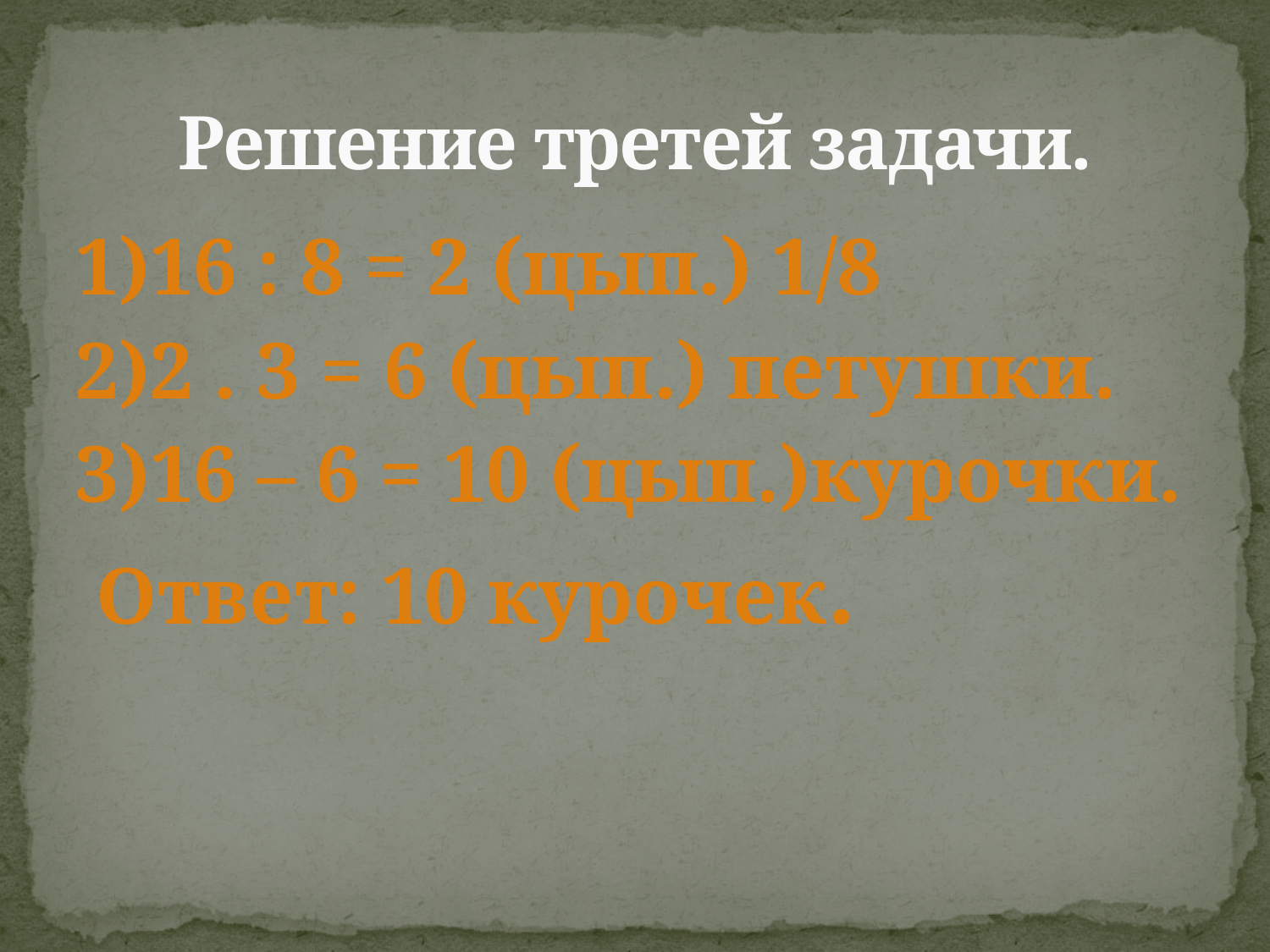

# Решение третей задачи.
1)16 : 8 = 2 (цып.) 1/8
2)2 . 3 = 6 (цып.) петушки.
3)16 – 6 = 10 (цып.)курочки.
 Ответ: 10 курочек.